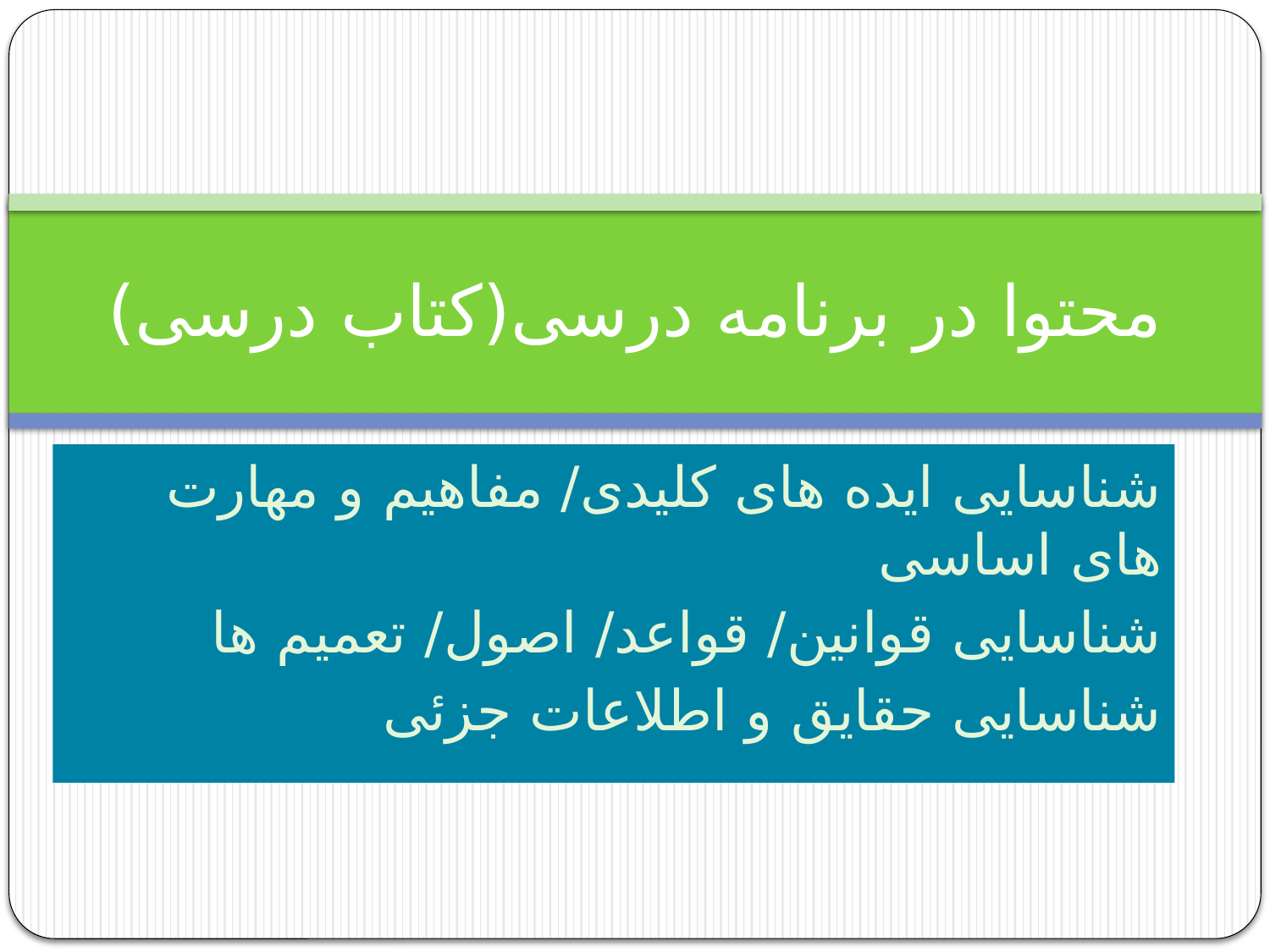

# محتوا در برنامه درسی(کتاب درسی)
شناسایی ایده های کلیدی/ مفاهیم و مهارت های اساسی
شناسایی قوانین/ قواعد/ اصول/ تعمیم ها
شناسایی حقایق و اطلاعات جزئی